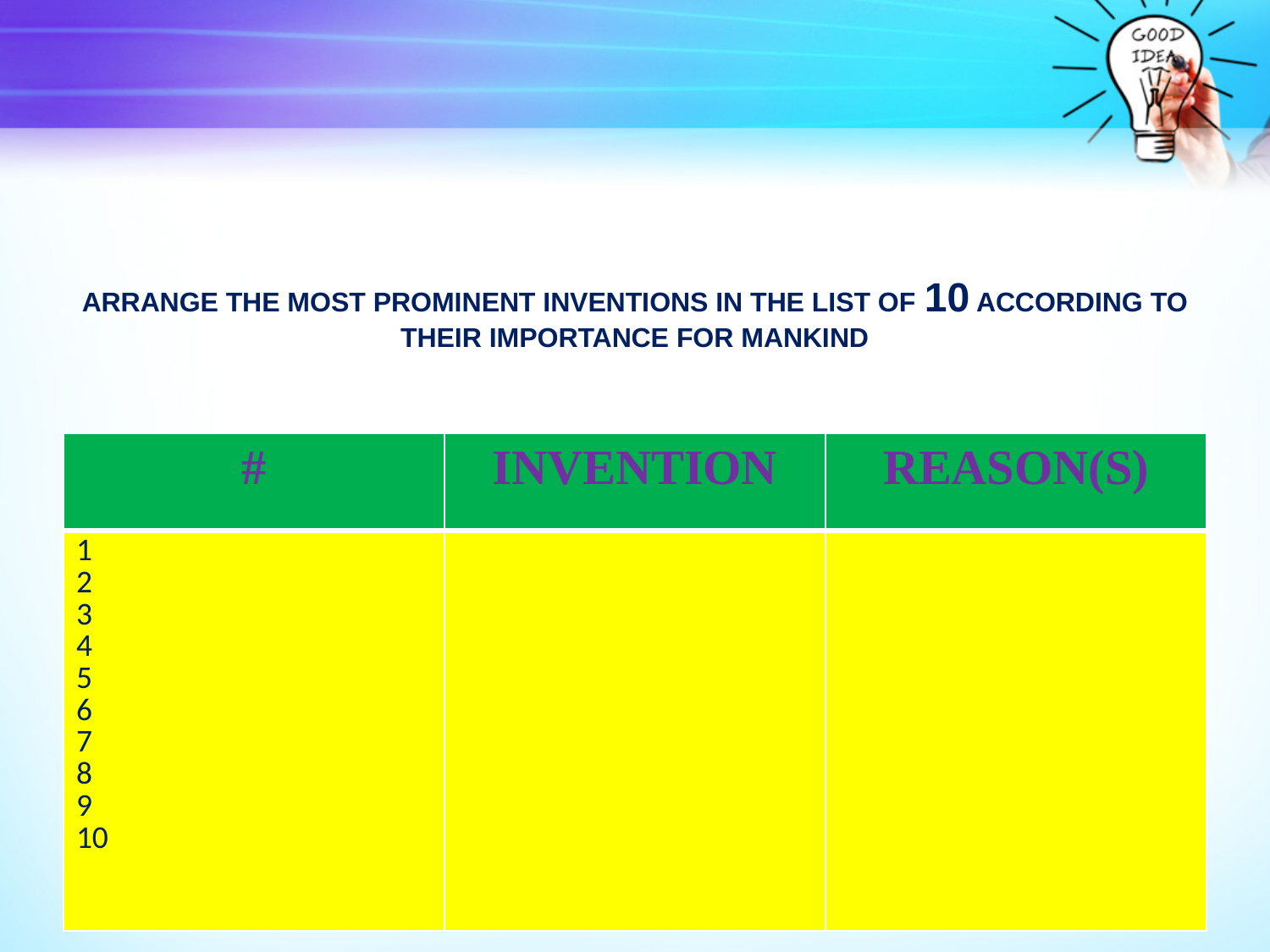

# ARRANGE THE MOST PROMINENT INVENTIONS IN THE LIST OF 10 ACCORDING TO THEIR IMPORTANCE FOR MANKIND
| # | INVENTION | REASON(S) |
| --- | --- | --- |
| 1 2 3 4 5 6 7 8 9 10 |  |  |